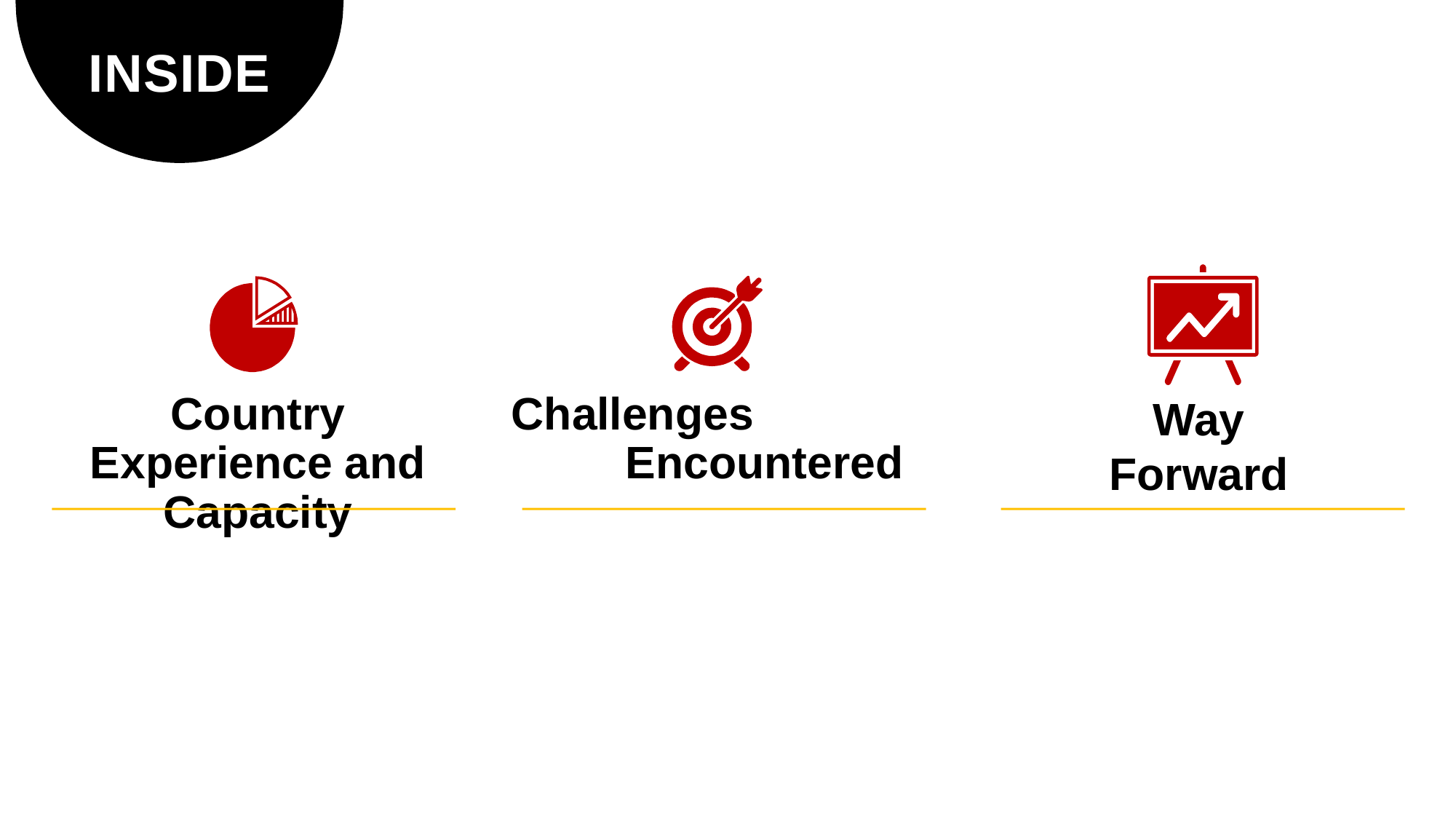

# INSIDE

Country Experience and Capacity
Challenges                      Encountered
Way
Forward